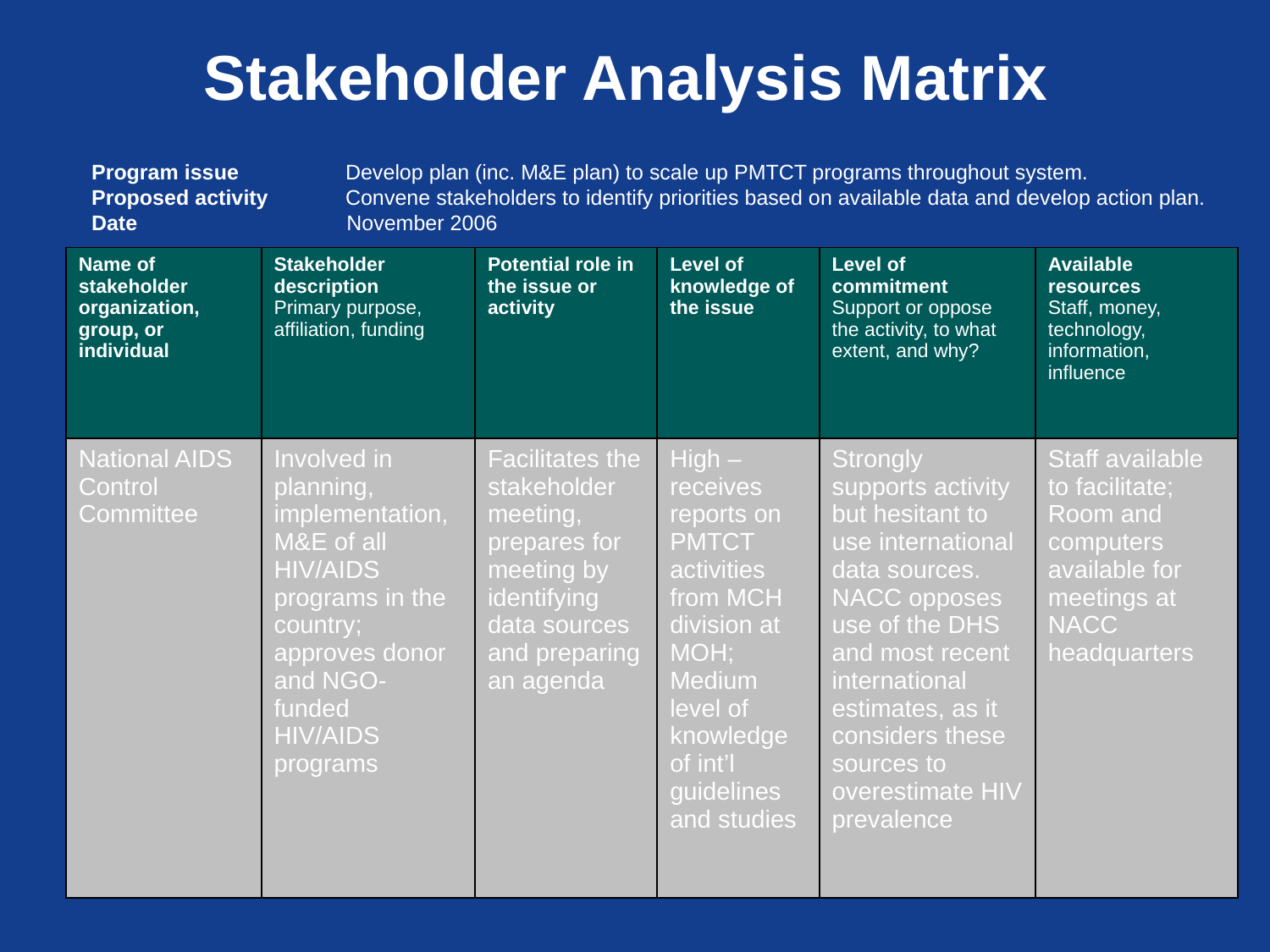

Stakeholder Analysis Matrix

Program issue	Develop plan (inc. M&E plan) to scale up PMTCT programs throughout system.
Proposed activity	Convene stakeholders to identify priorities based on available data and develop action plan.
Date	                   November 2006

| Name of stakeholder organization, group, or individual | Stakeholder description Primary purpose, affiliation, funding | Potential role in the issue or activity | Level of knowledge of the issue | Level of commitment Support or oppose the activity, to what extent, and why? | Available resources Staff, money, technology, information, influence |
| --- | --- | --- | --- | --- | --- |
| National AIDS Control Committee | Involved in planning, implementation, M&E of all HIV/AIDS programs in the country; approves donor and NGO-funded HIV/AIDS programs | Facilitates the stakeholder meeting, prepares for meeting by identifying data sources and preparing an agenda | High – receives reports on PMTCT activities from MCH division at MOH; Medium level of knowledge of int’l guidelines and studies | Strongly supports activity but hesitant to use international data sources. NACC opposes use of the DHS and most recent international estimates, as it considers these sources to overestimate HIV prevalence | Staff available to facilitate; Room and computers available for meetings at NACC headquarters |